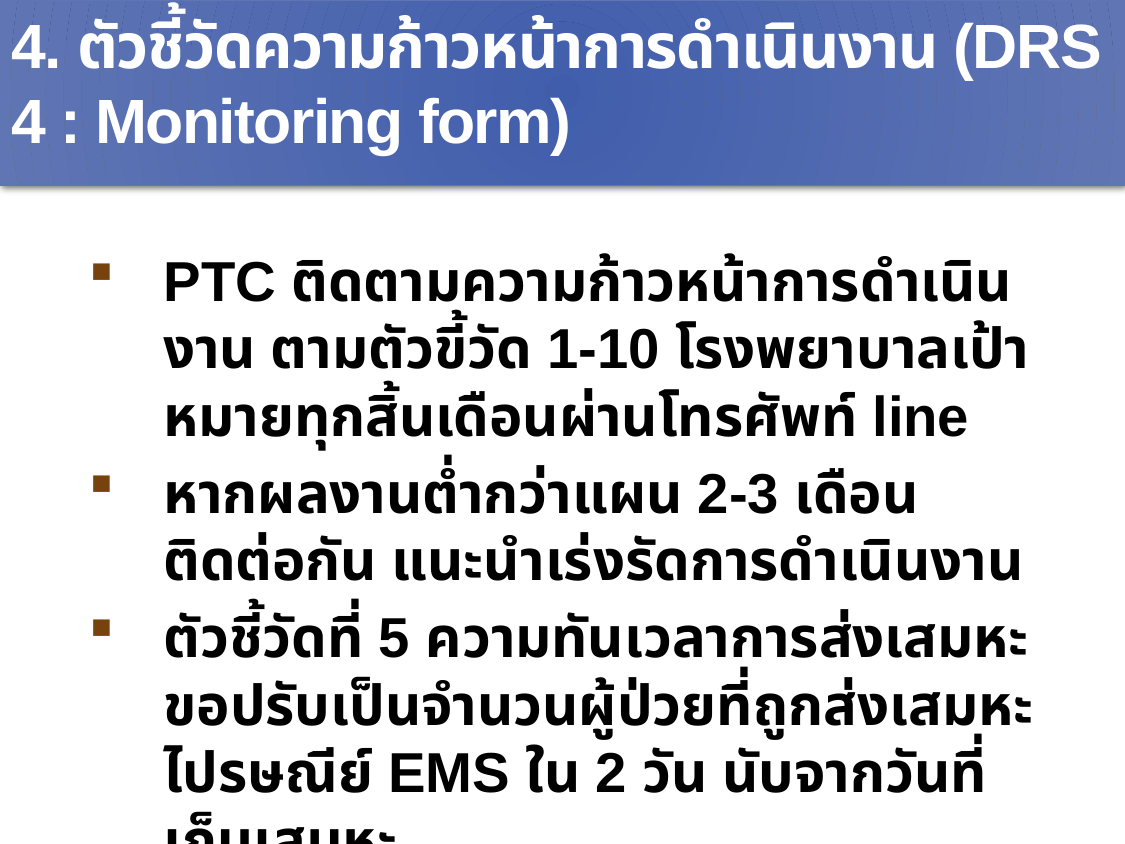

4. ตัวชี้วัดความก้าวหน้าการดำเนินงาน (DRS 4 : Monitoring form)
PTC ติดตามความก้าวหน้าการดำเนินงาน ตามตัวขี้วัด 1-10 โรงพยาบาลเป้าหมายทุกสิ้นเดือนผ่านโทรศัพท์ line
หากผลงานต่ำกว่าแผน 2-3 เดือนติดต่อกัน แนะนำเร่งรัดการดำเนินงาน
ตัวชี้วัดที่ 5 ความทันเวลาการส่งเสมหะ ขอปรับเป็นจำนวนผู้ป่วยที่ถูกส่งเสมหะไปรษณีย์ EMS ใน 2 วัน นับจากวันที่เก็บเสมหะ
เพิ่มคอลัมน์รวมแผน/ผลงาน 6 เดือน DRS 4 excel file